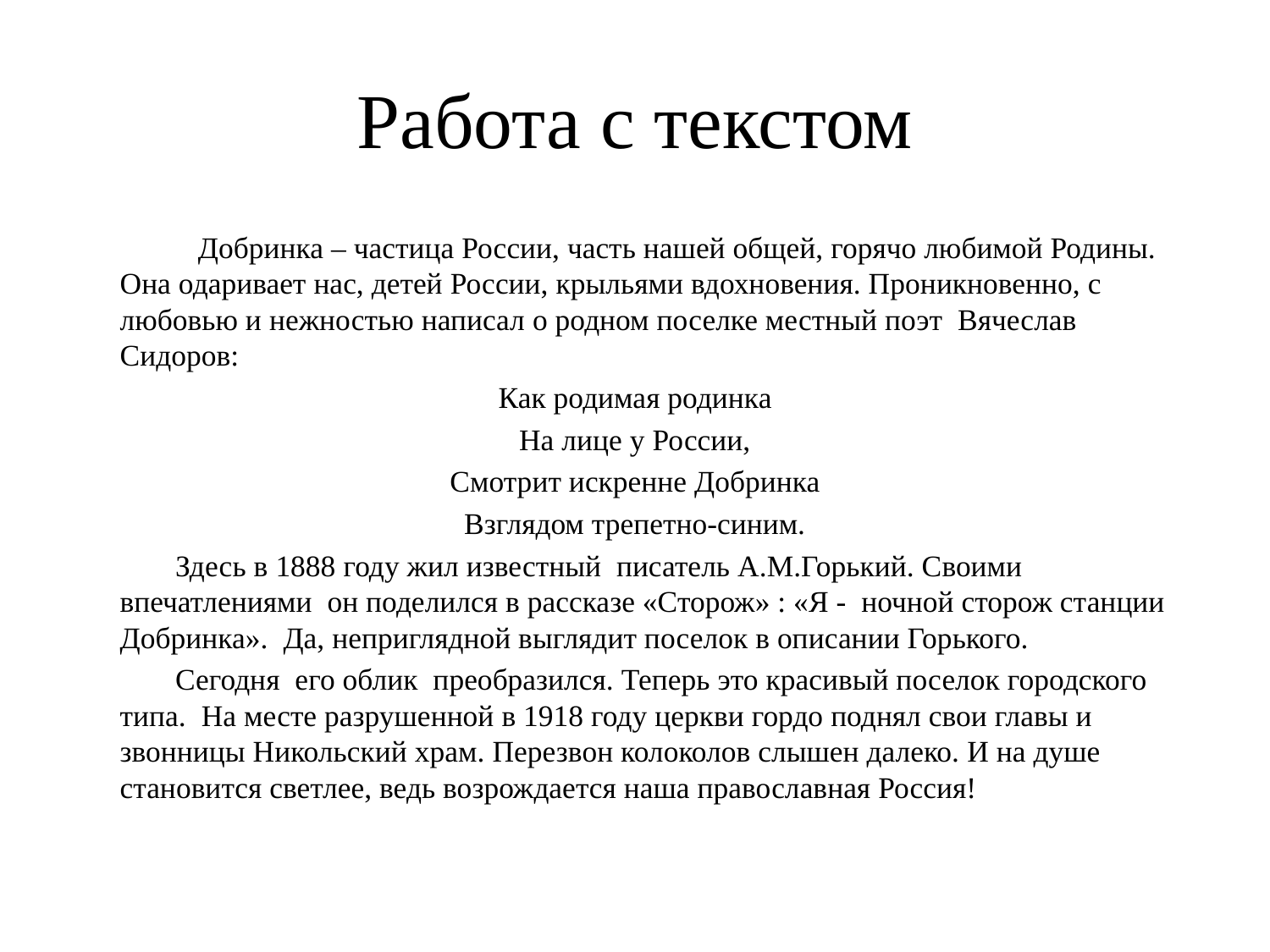

# Работа с текстом
                Добринка – частица России, часть нашей общей, горячо любимой Родины. Она одаривает нас, детей России, крыльями вдохновения. Проникновенно, с любовью и нежностью написал о родном поселке местный поэт  Вячеслав Сидоров:
Как родимая родинка
На лице у России,
Смотрит искренне Добринка
Взглядом трепетно-синим.
             Здесь в 1888 году жил известный  писатель А.М.Горький. Своими впечатлениями  он поделился в рассказе «Сторож» : «Я -  ночной сторож станции Добринка».  Да, неприглядной выглядит поселок в описании Горького.
             Сегодня  его облик  преобразился. Теперь это красивый поселок городского типа.  На месте разрушенной в 1918 году церкви гордо поднял свои главы и звонницы Никольский храм. Перезвон колоколов слышен далеко. И на душе становится светлее, ведь возрождается наша православная Россия!